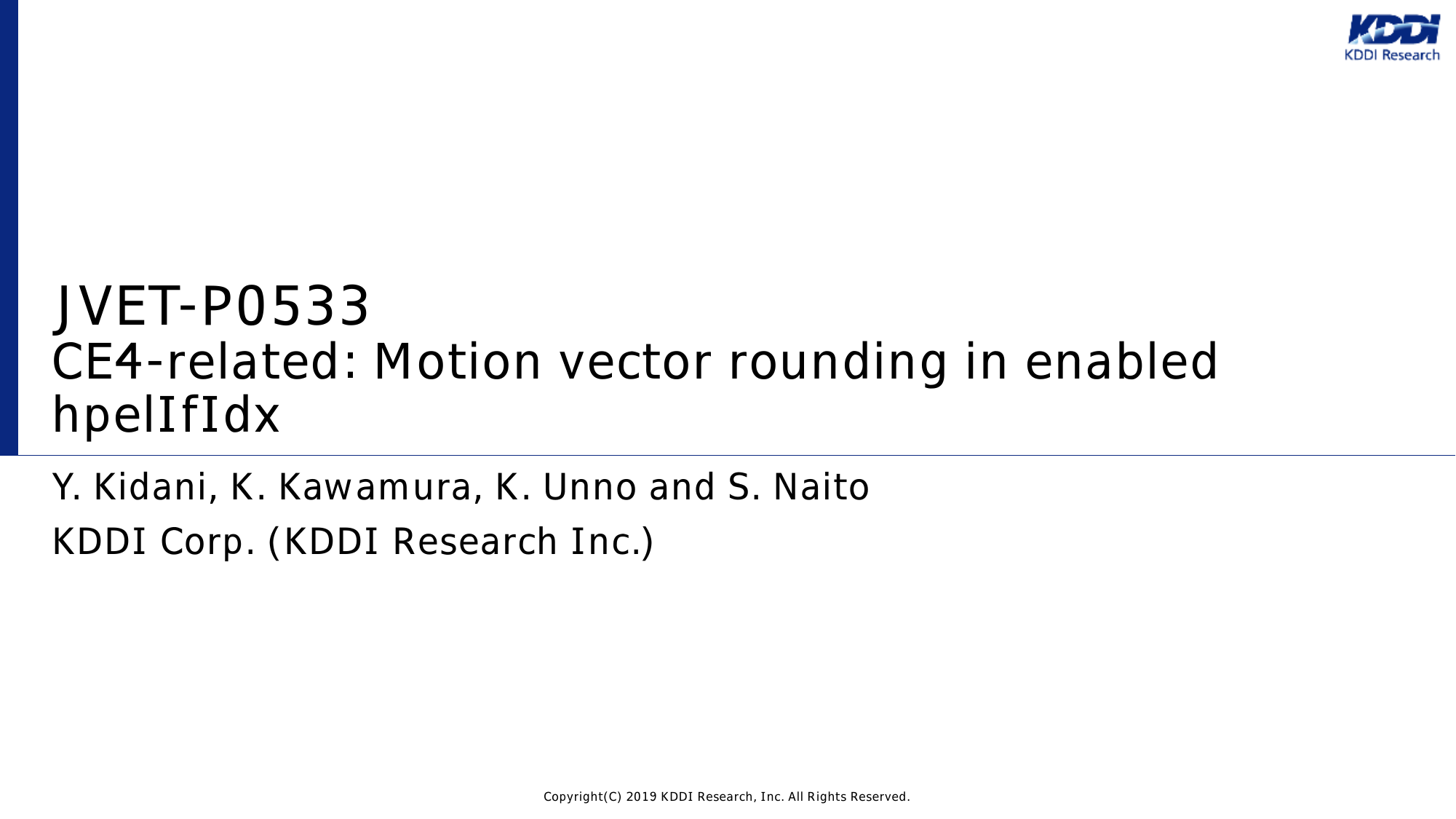

# JVET-P0533 CE4-related: Motion vector rounding in enabled hpelIfIdx
Y. Kidani, K. Kawamura, K. Unno and S. Naito
KDDI Corp. (KDDI Research Inc.)